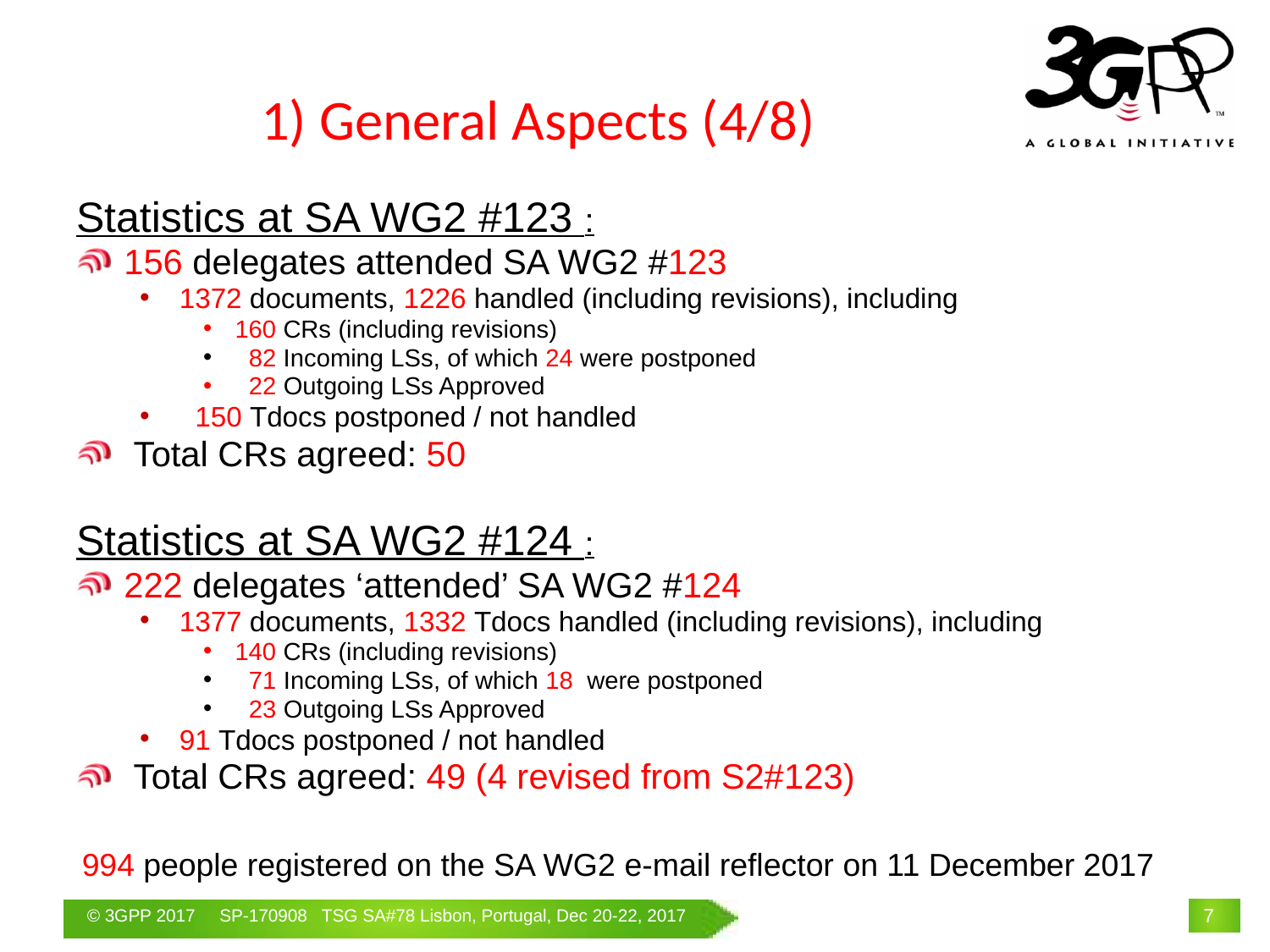

# 1) General Aspects (4/8)
Statistics at SA WG2 #123 :
156 delegates attended SA WG2 #123
1372 documents, 1226 handled (including revisions), including
160 CRs (including revisions)
  82 Incoming LSs, of which 24 were postponed
  22 Outgoing LSs Approved
  150 Tdocs postponed / not handled
 Total CRs agreed: 50

Statistics at SA WG2 #124 :
222 delegates ‘attended’ SA WG2 #124
1377 documents, 1332 Tdocs handled (including revisions), including
140 CRs (including revisions)
  71 Incoming LSs, of which 18  were postponed
  23 Outgoing LSs Approved
91 Tdocs postponed / not handled
 Total CRs agreed: 49 (4 revised from S2#123)

994 people registered on the SA WG2 e-mail reflector on 11 December 2017